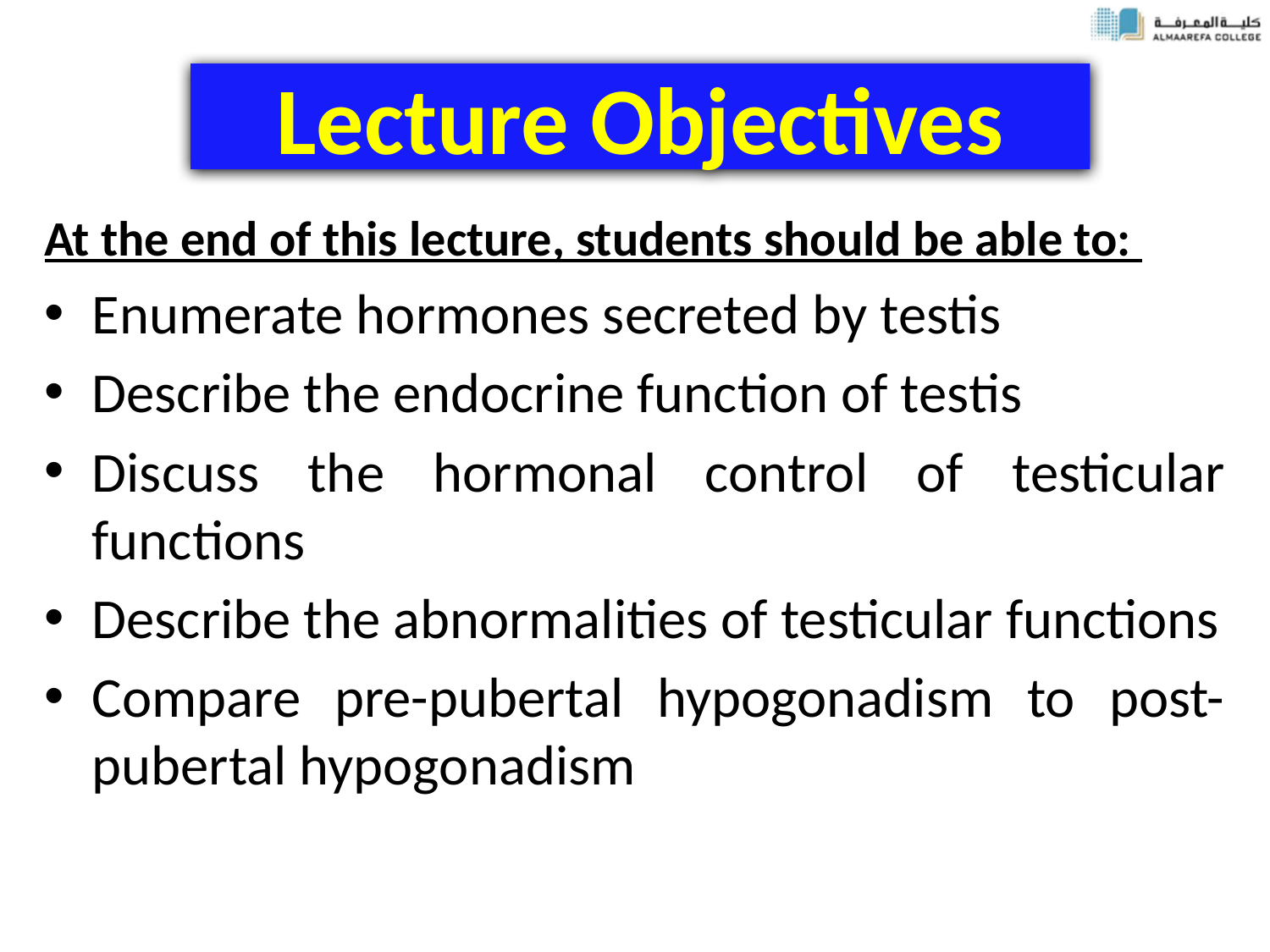

# Lecture Objectives

At the end of this lecture, students should be able to:
Enumerate hormones secreted by testis
Describe the endocrine function of testis
Discuss the hormonal control of testicular functions
Describe the abnormalities of testicular functions
Compare pre-pubertal hypogonadism to post-pubertal hypogonadism